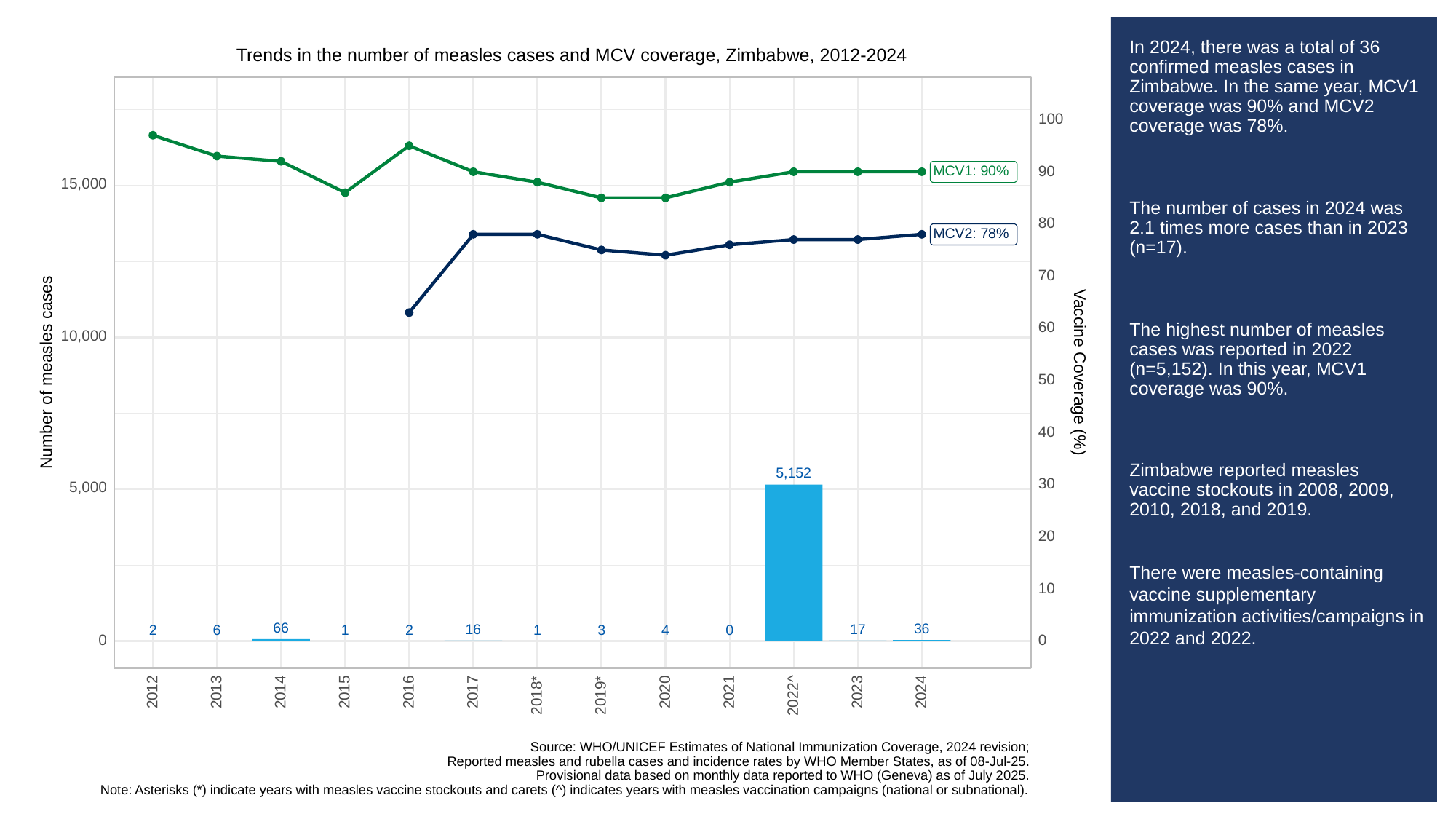

# In 2024, there was a total of 36 confirmed measles cases in Zimbabwe. In the same year, MCV1 coverage was 90% and MCV2 coverage was 78%.

The number of cases in 2024 was 2.1 times more cases than in 2023 (n=17).

The highest number of measles cases was reported in 2022 (n=5,152). In this year, MCV1 coverage was 90%.

Zimbabwe reported measles vaccine stockouts in 2008, 2009, 2010, 2018, and 2019.

There were measles-containing vaccine supplementary immunization activities/campaigns in 2022 and 2022.

Trends in the number of measles cases and MCV coverage, Zimbabwe, 2012-2024

100

90
MCV1: 90%

15,000

80

MCV2: 78%

70

60
10,000

Vaccine Coverage (%)
Number of measles cases
50

40
5,152
30
5,000

20

10
66
36
16
17
6
3
0
4
2
2
1
1
0
0

2013
2023
2012
2014
2015
2016
2017
2020
2021
2024
2018*
2019*
2022^
Source: WHO/UNICEF Estimates of National Immunization Coverage, 2024 revision;
Reported measles and rubella cases and incidence rates by WHO Member States, as of 08-Jul-25.
Provisional data based on monthly data reported to WHO (Geneva) as of July 2025.
Note: Asterisks (*) indicate years with measles vaccine stockouts and carets (^) indicates years with measles vaccination campaigns (national or subnational).